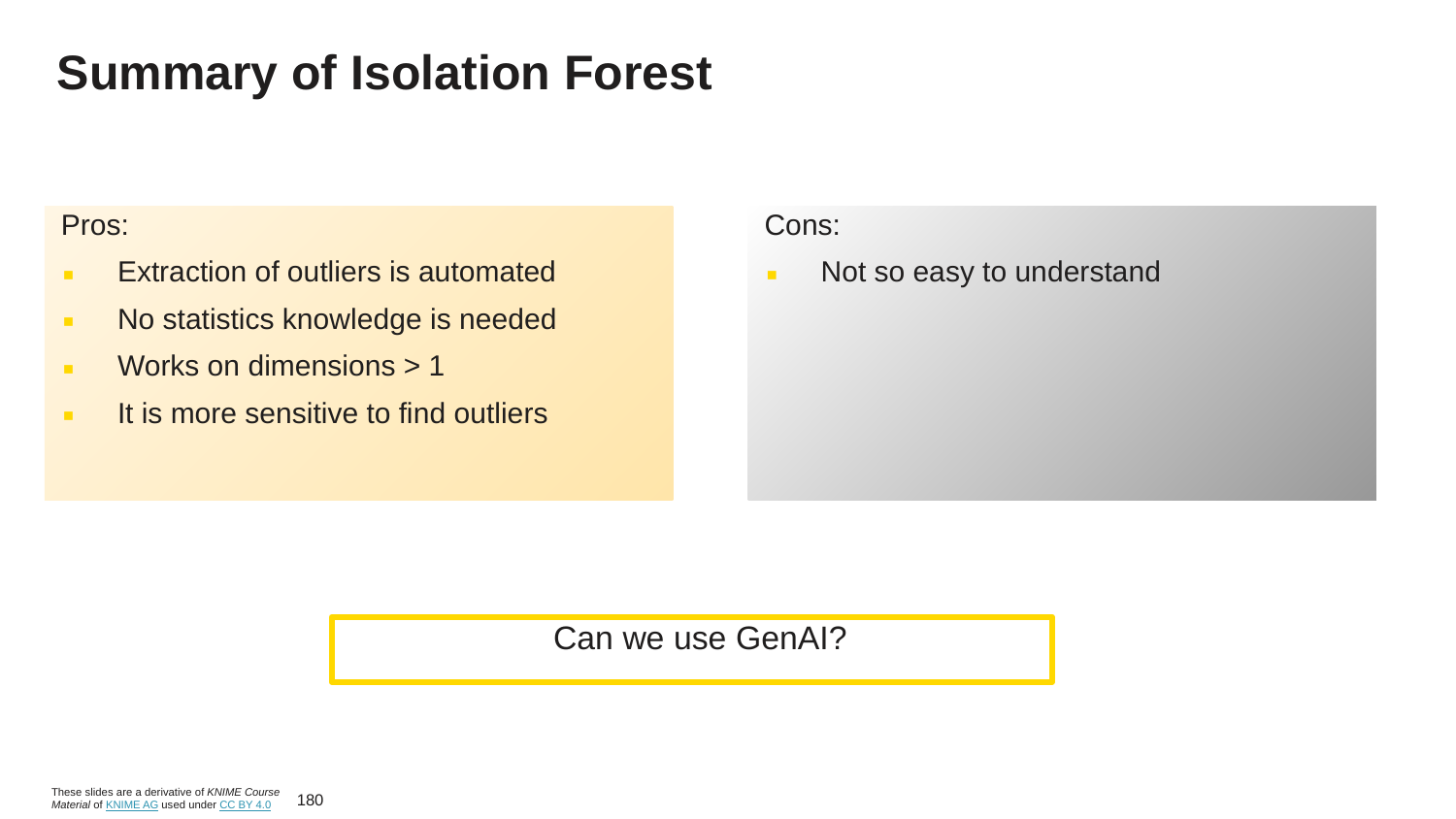

# Summary of Isolation Forest
Pros:
Extraction of outliers is automated
No statistics knowledge is needed
Works on dimensions > 1
It is more sensitive to find outliers

Cons:
Not so easy to understand

Can we use GenAI?
180